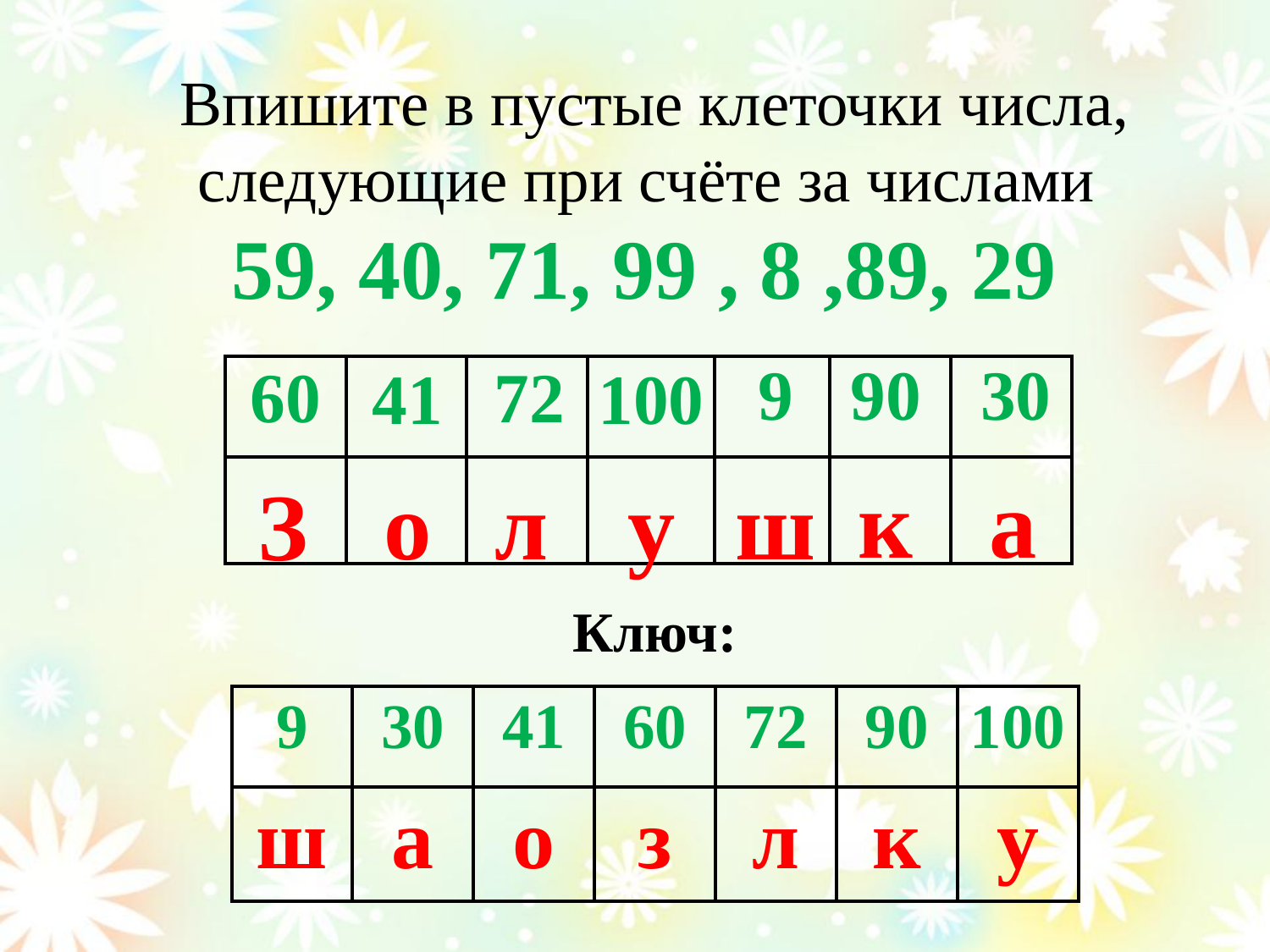

Впишите в пустые клеточки числа, следующие при счёте за числами
59, 40, 71, 99 , 8 ,89, 29
9
90
30
60
72
41
100
|  |  |  |  |  |  |  |
| --- | --- | --- | --- | --- | --- | --- |
|  |  |  |  |  |  |  |
к
а
о
л
у
ш
З
Ключ:
| 9 | 30 | 41 | 60 | 72 | 90 | 100 |
| --- | --- | --- | --- | --- | --- | --- |
| ш | а | о | з | л | к | у |